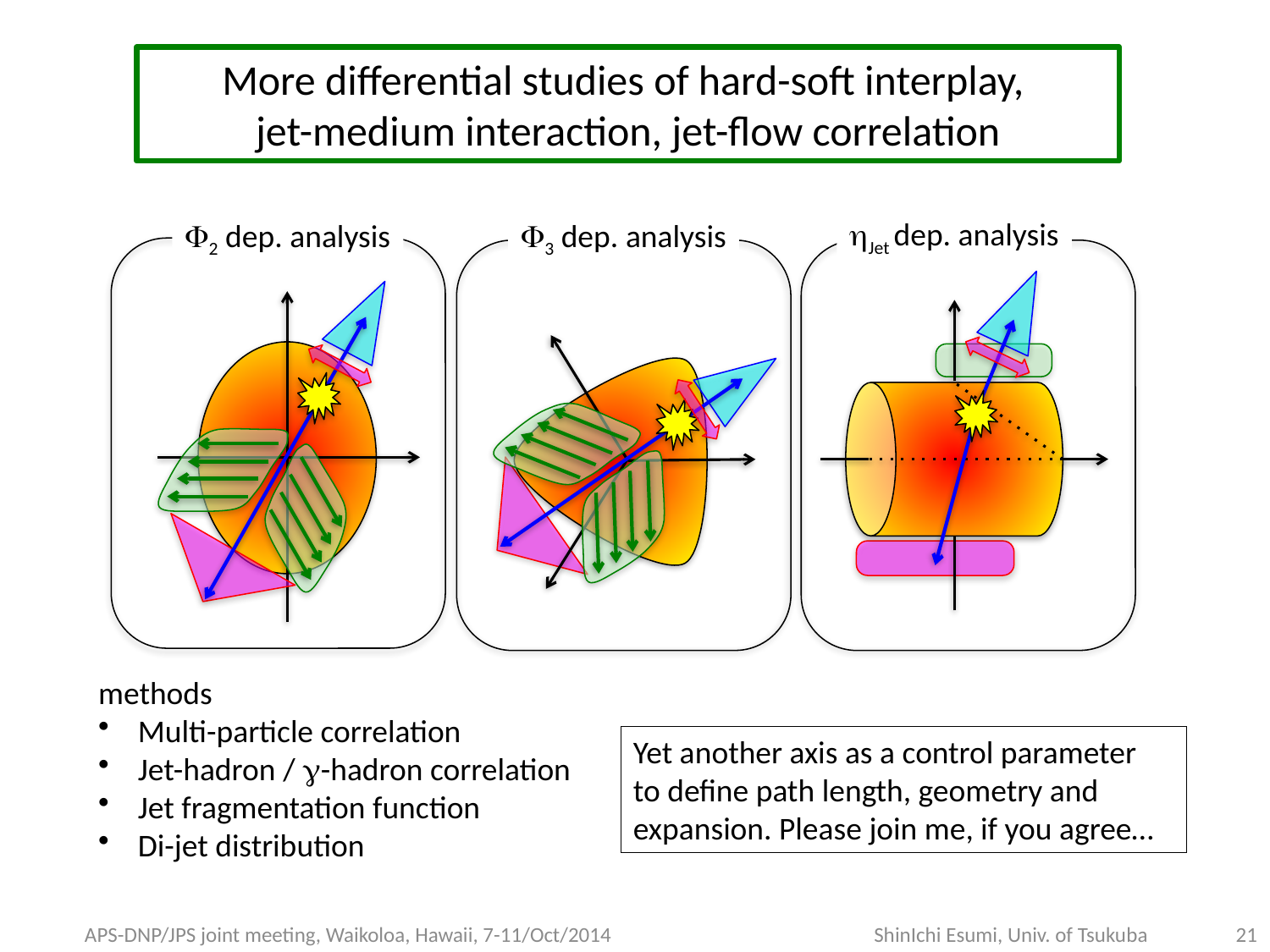

More differential studies of hard-soft interplay,
jet-medium interaction, jet-flow correlation
ηJet dep. analysis
Φ2 dep. analysis
Φ3 dep. analysis

methods
Multi-particle correlation
Jet-hadron / γ-hadron correlation
Jet fragmentation function
Di-jet distribution
Yet another axis as a control parameter
to define path length, geometry and expansion. Please join me, if you agree…
APS-DNP/JPS joint meeting, Waikoloa, Hawaii, 7-11/Oct/2014
ShinIchi Esumi, Univ. of Tsukuba
21